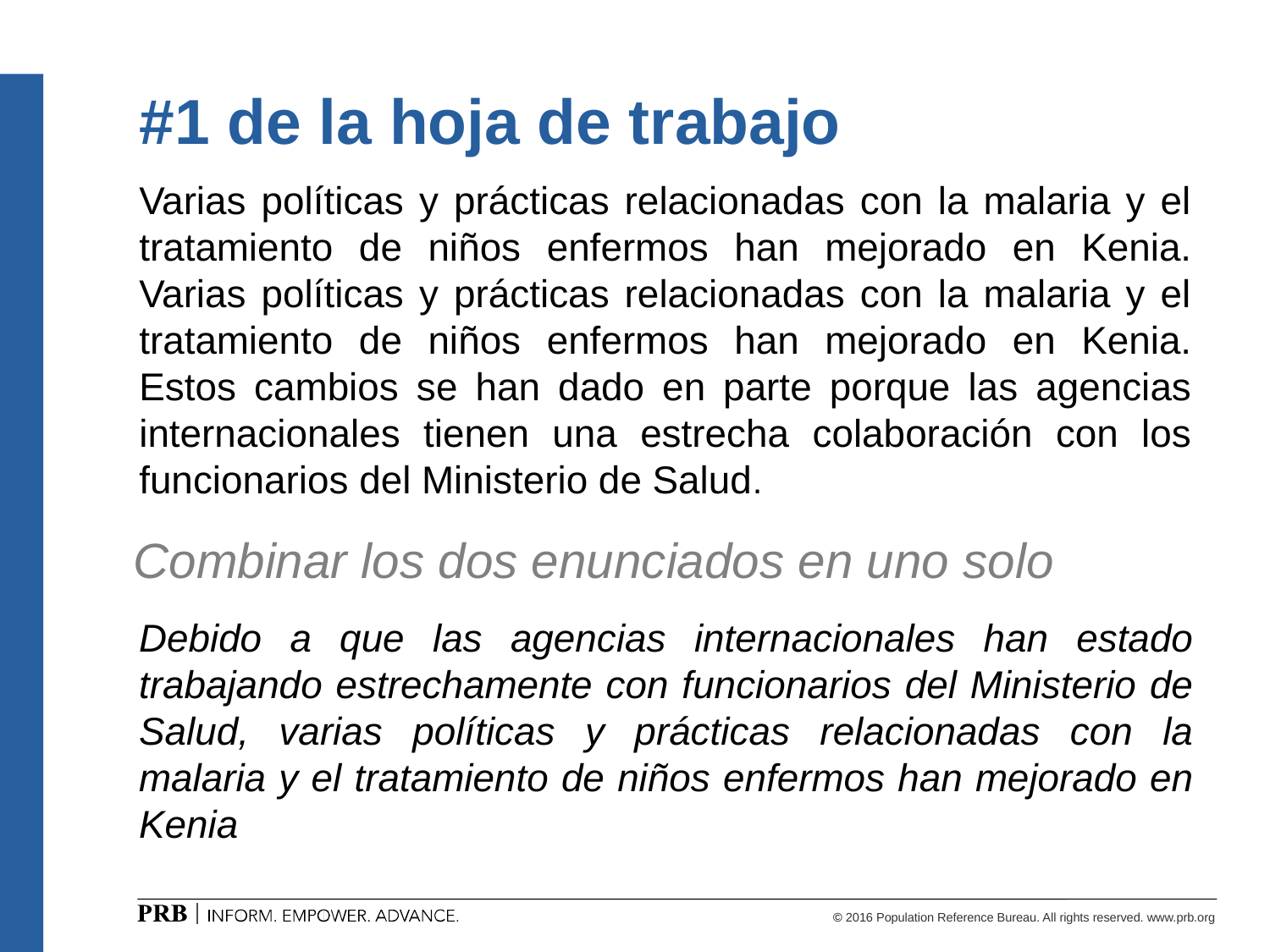

# #1 de la hoja de trabajo
Varias políticas y prácticas relacionadas con la malaria y el tratamiento de niños enfermos han mejorado en Kenia. Varias políticas y prácticas relacionadas con la malaria y el tratamiento de niños enfermos han mejorado en Kenia. Estos cambios se han dado en parte porque las agencias internacionales tienen una estrecha colaboración con los funcionarios del Ministerio de Salud.
Combinar los dos enunciados en uno solo
Debido a que las agencias internacionales han estado trabajando estrechamente con funcionarios del Ministerio de Salud, varias políticas y prácticas relacionadas con la malaria y el tratamiento de niños enfermos han mejorado en Kenia